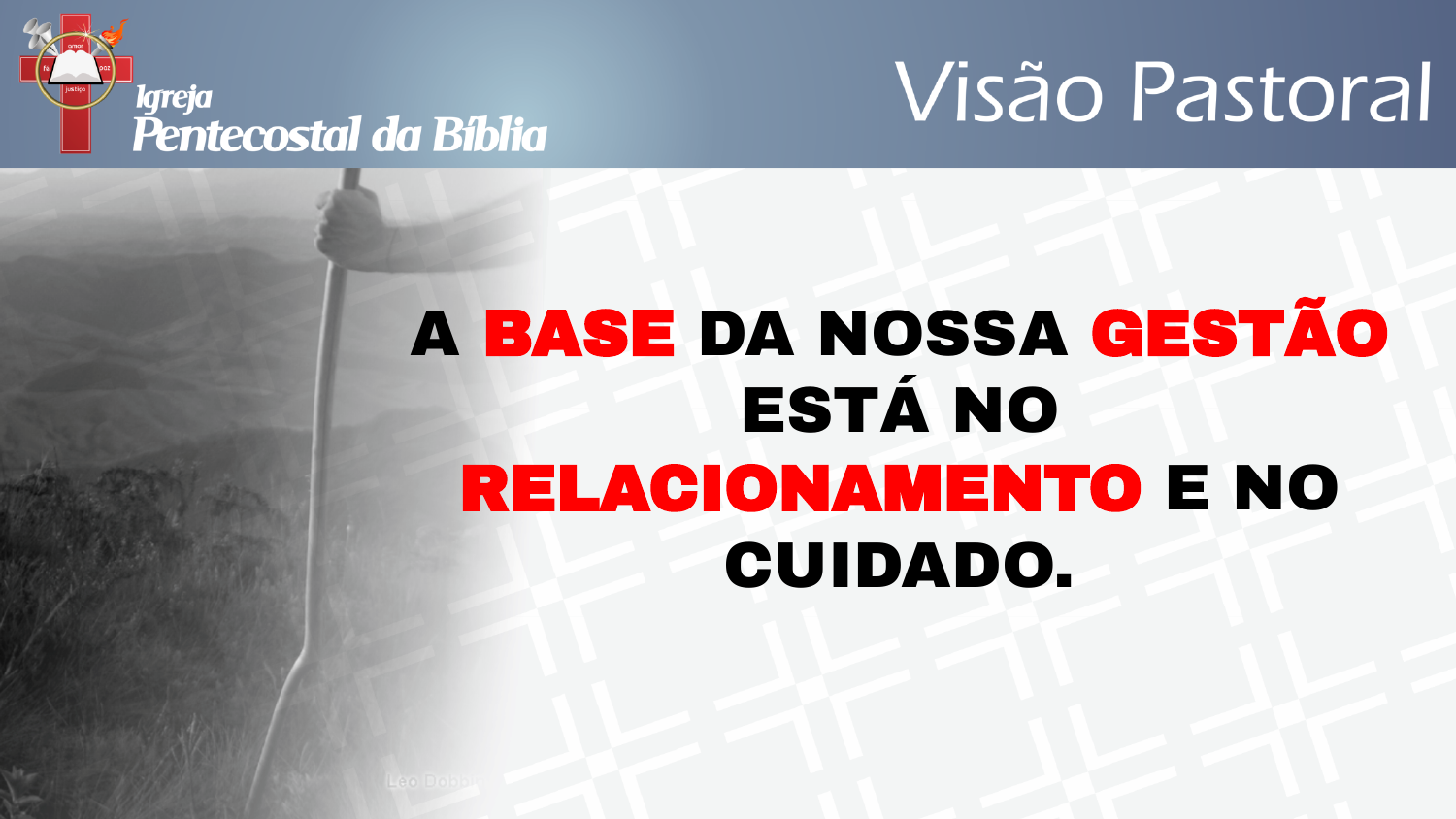

A BASE DA NOSSA GESTÃO ESTÁ NO RELACIONAMENTO E NO CUIDADO.